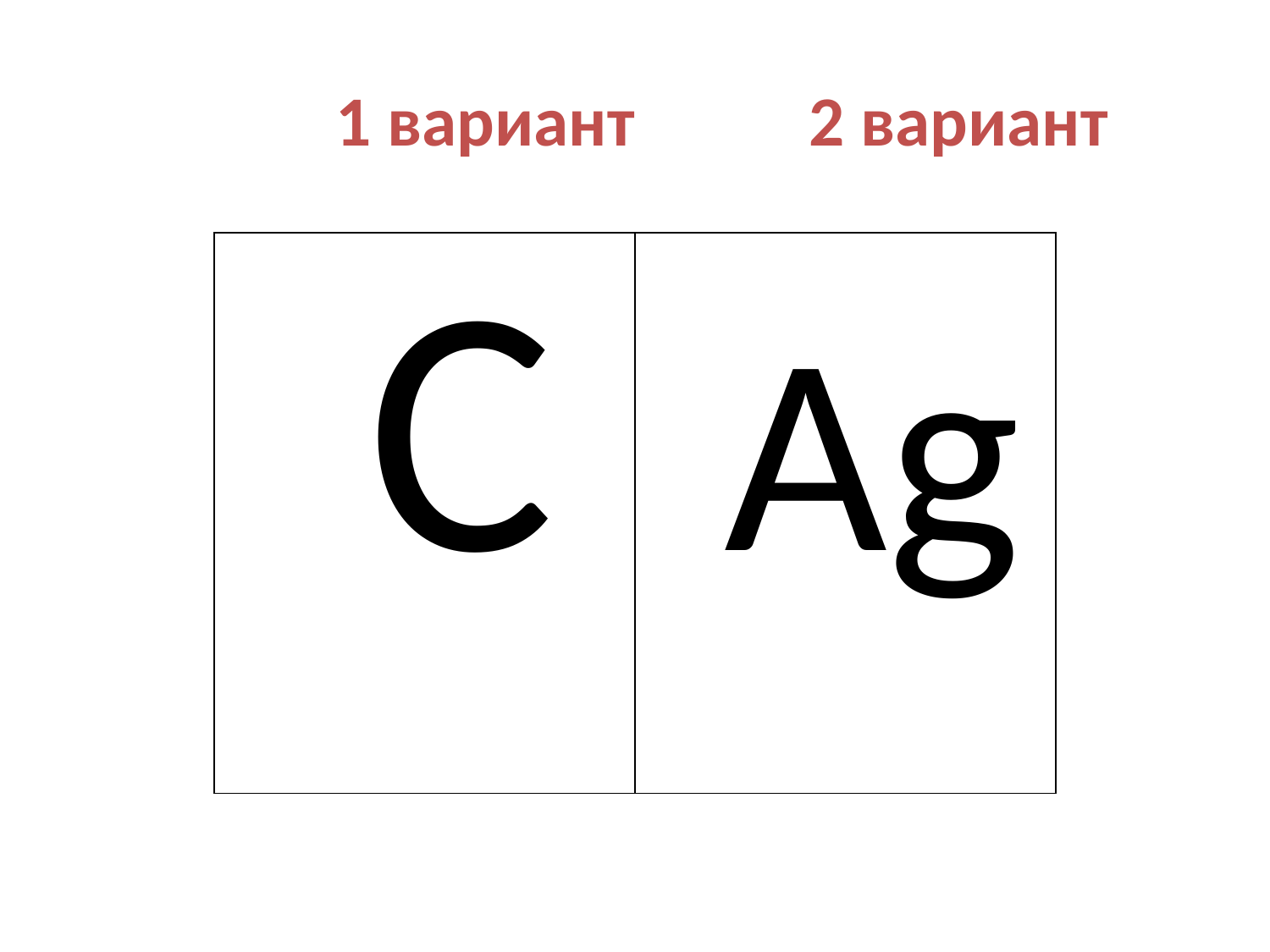

# 1 вариант           2 вариант

| C | Ag |
| --- | --- |